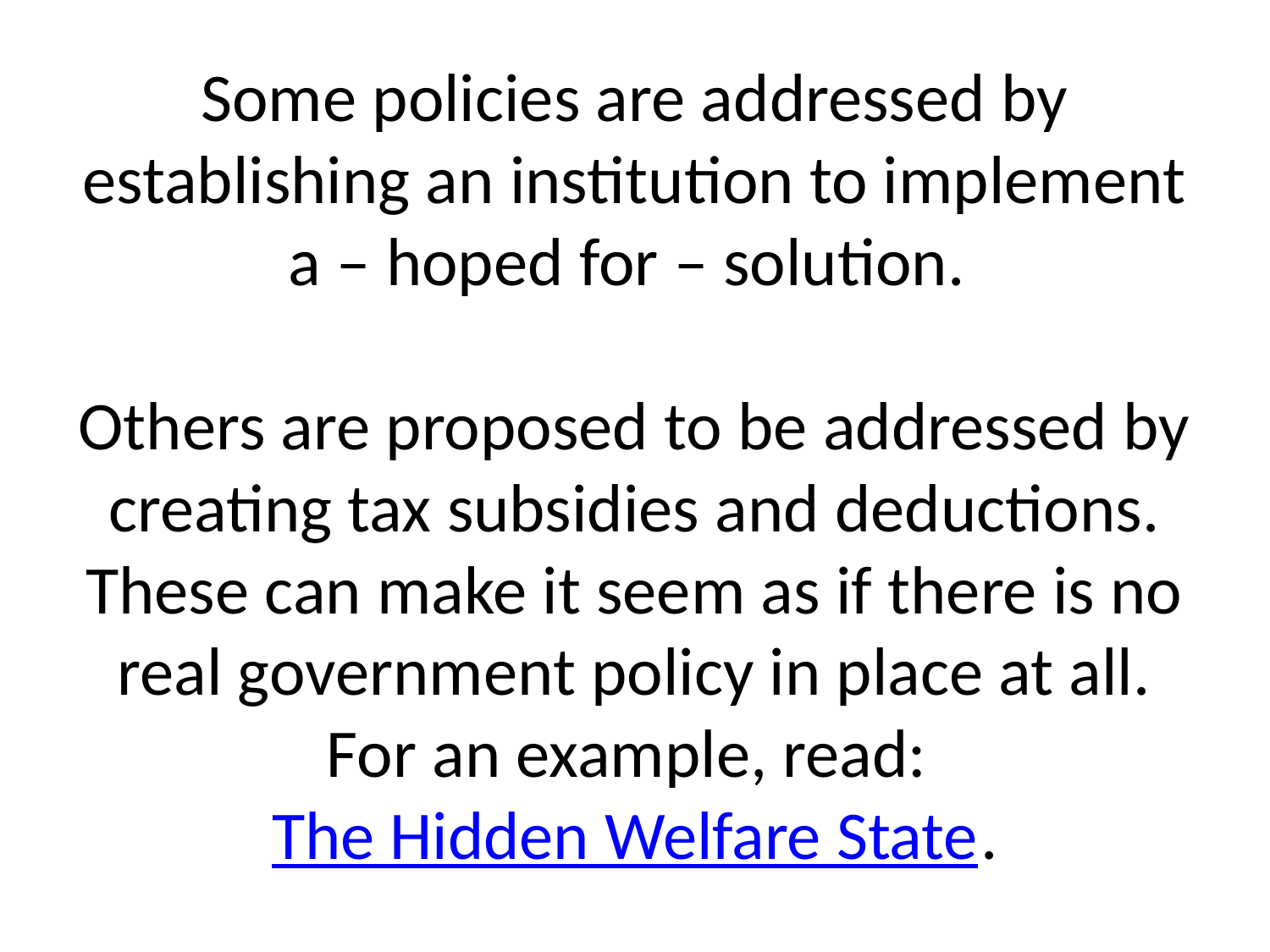

# Some policies are addressed by establishing an institution to implement a – hoped for – solution. Others are proposed to be addressed by creating tax subsidies and deductions. These can make it seem as if there is no real government policy in place at all. For an example, read: The Hidden Welfare State.